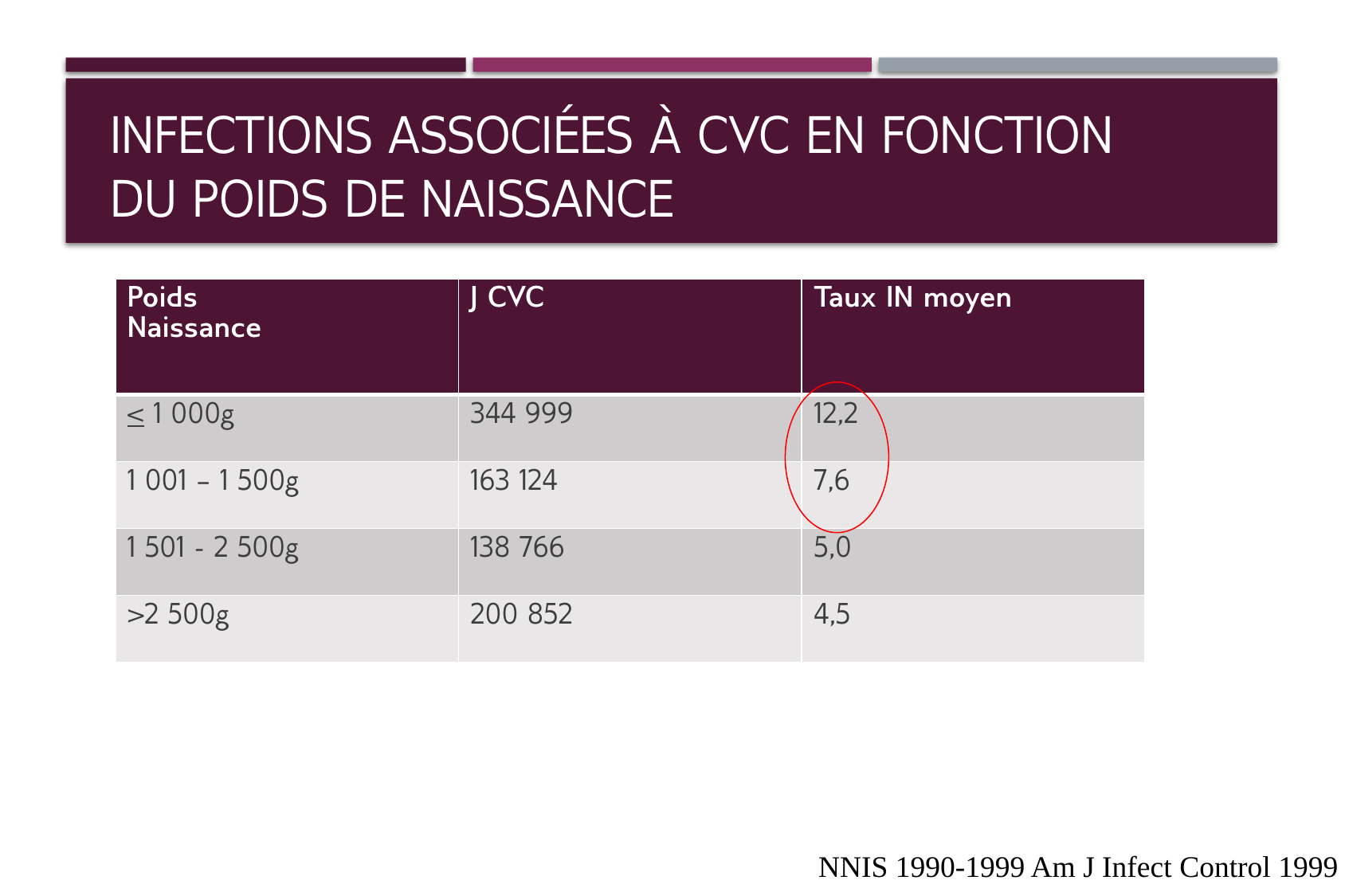

# Infections associées à CVC en fonction du poids de naissance
| Poids Naissance | J CVC | Taux IN moyen |
| --- | --- | --- |
| < 1 000g | 344 999 | 12,2 |
| 1 001 – 1 500g | 163 124 | 7,6 |
| 1 501 - 2 500g | 138 766 | 5,0 |
| >2 500g | 200 852 | 4,5 |

NNIS 1990-1999 Am J Infect Control 1999